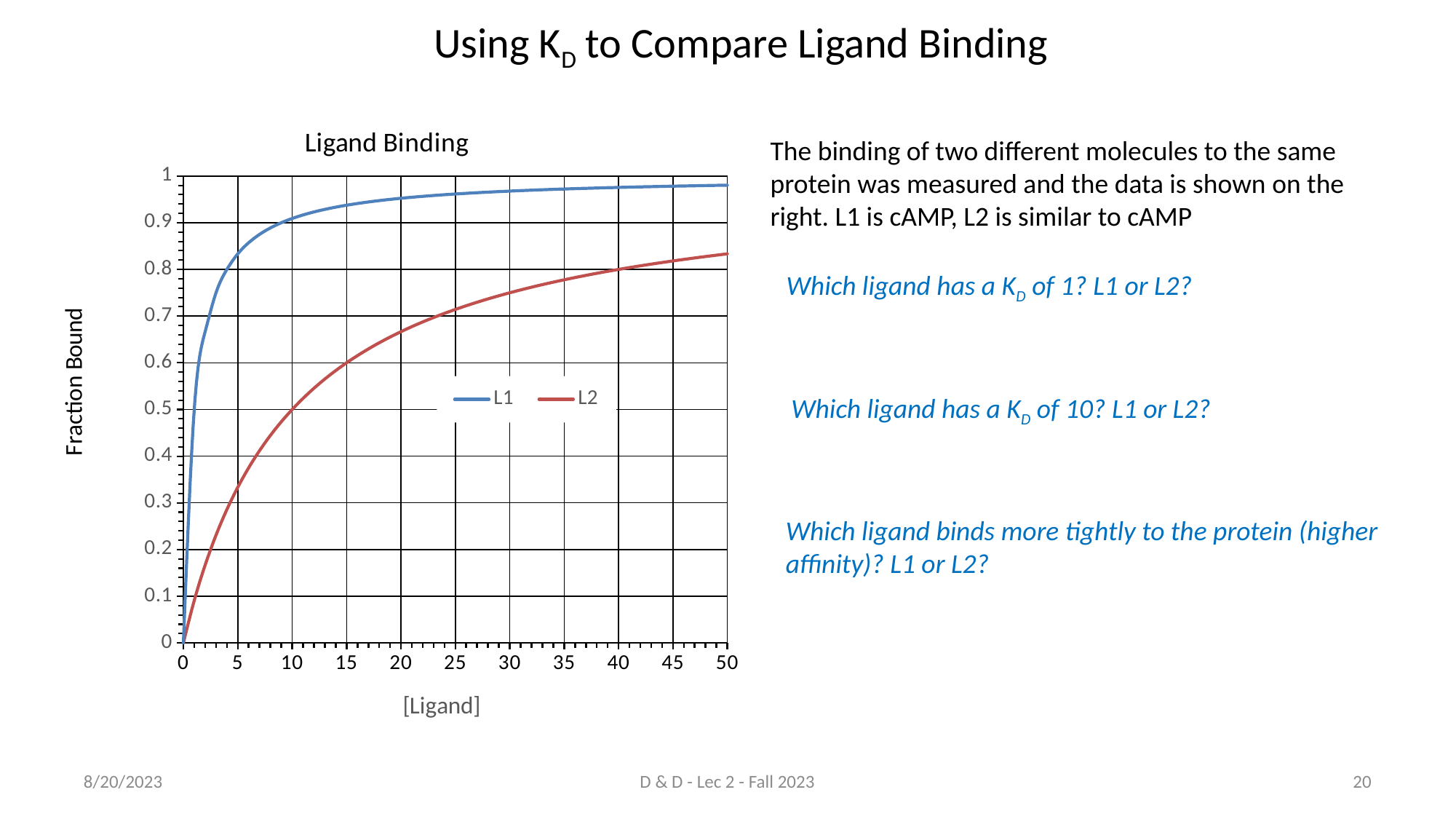

Using KD to Compare Ligand Binding

### Chart: Ligand Binding

| Category | L1 | L2 |
|---|---|---|
The binding of two different molecules to the same protein was measured and the data is shown on the right. L1 is cAMP, L2 is similar to cAMP
Which ligand has a KD of 1? L1 or L2?
Which ligand has a KD of 10? L1 or L2?
Which ligand binds more tightly to the protein (higher affinity)? L1 or L2?
8/20/2023
D & D - Lec 2 - Fall 2023
20